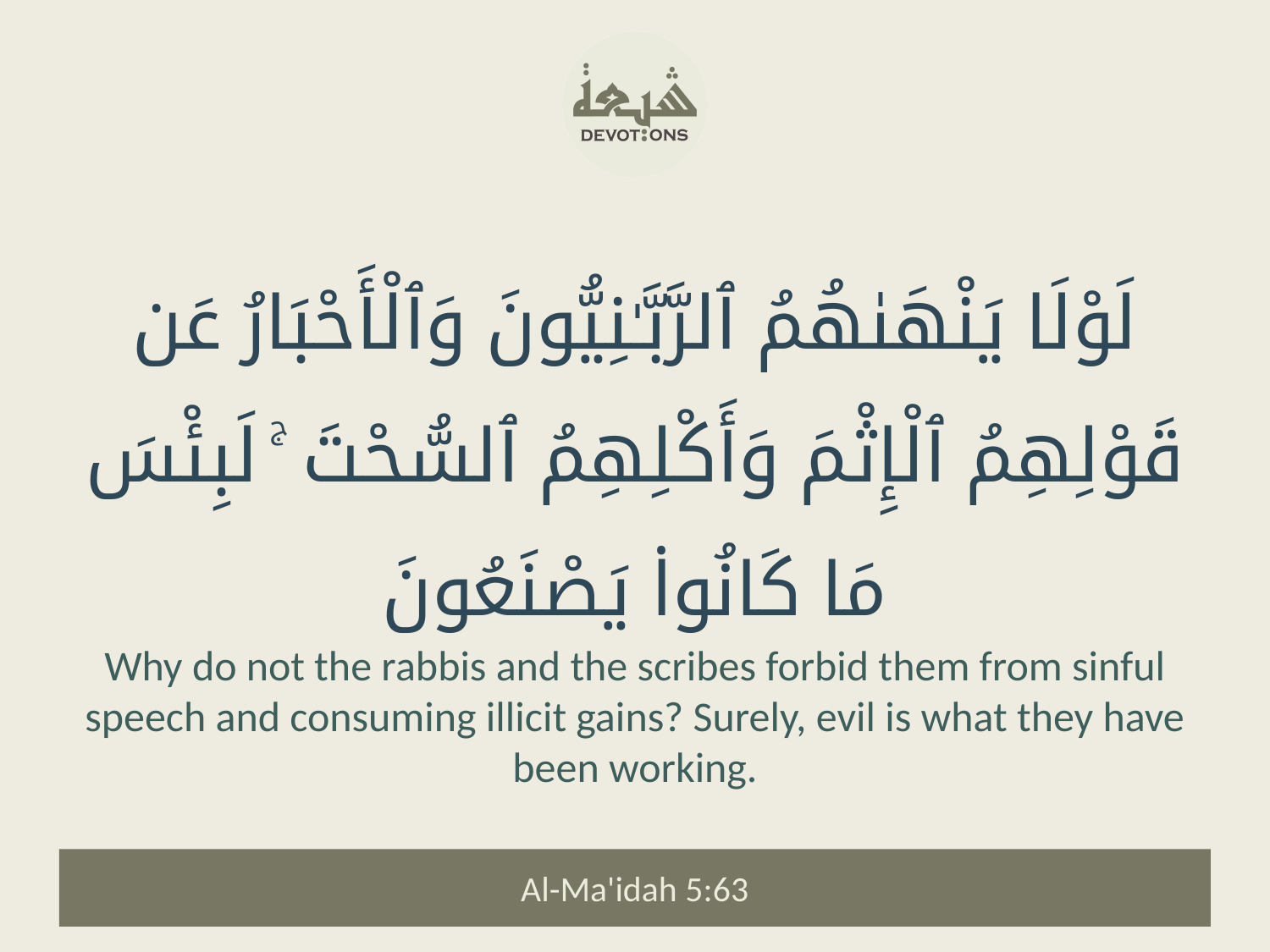

لَوْلَا يَنْهَىٰهُمُ ٱلرَّبَّـٰنِيُّونَ وَٱلْأَحْبَارُ عَن قَوْلِهِمُ ٱلْإِثْمَ وَأَكْلِهِمُ ٱلسُّحْتَ ۚ لَبِئْسَ مَا كَانُوا۟ يَصْنَعُونَ
Why do not the rabbis and the scribes forbid them from sinful speech and consuming illicit gains? Surely, evil is what they have been working.
Al-Ma'idah 5:63